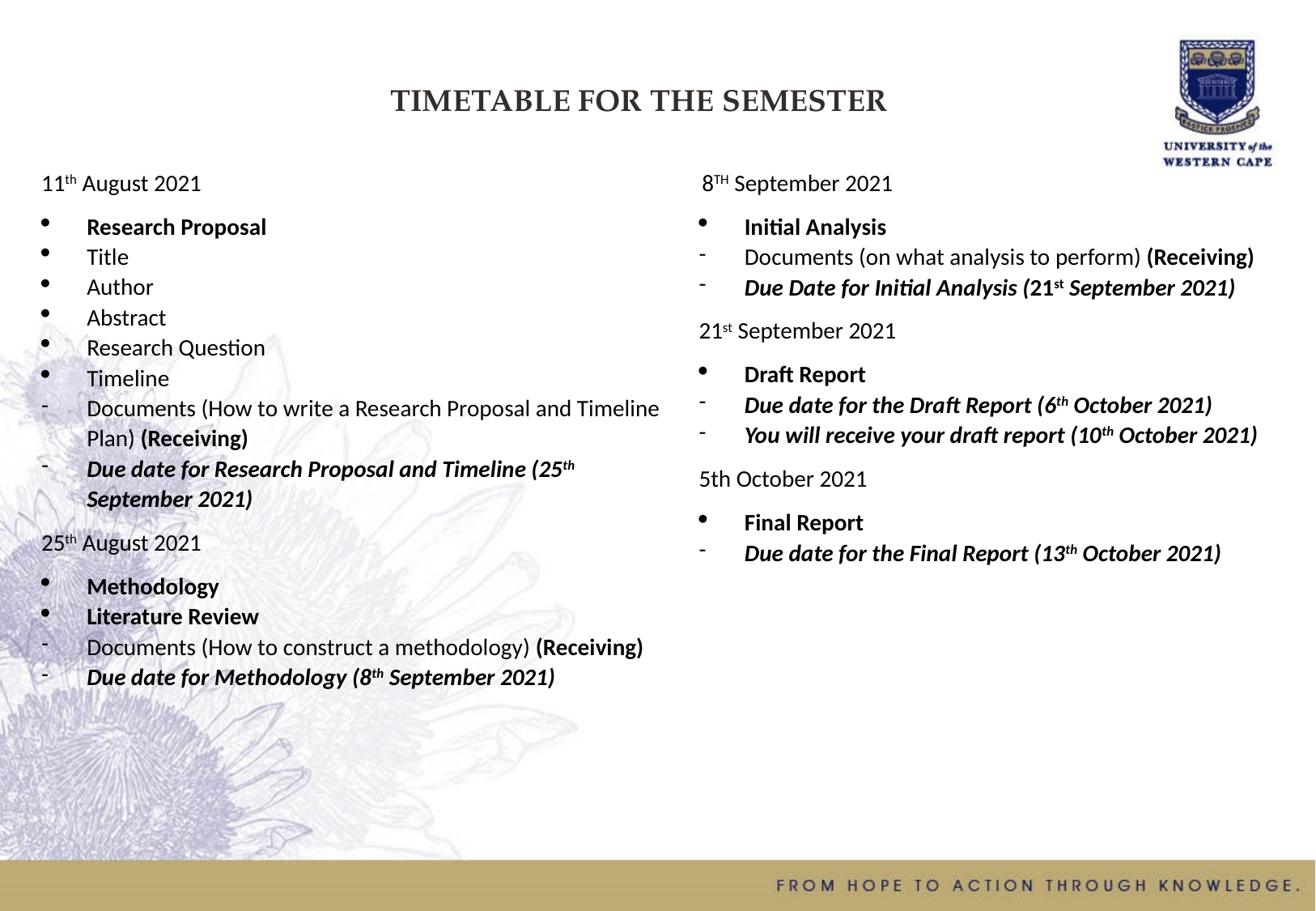

Timetable for the Semester
11th August 2021
Research Proposal
Title
Author
Abstract
Research Question
Timeline
Documents (How to write a Research Proposal and Timeline Plan) (Receiving)
Due date for Research Proposal and Timeline (25th  September 2021)
25th August 2021
Methodology
Literature Review
Documents (How to construct a methodology) (Receiving)
Due date for Methodology (8th September 2021)
 8TH September 2021
Initial Analysis
Documents (on what analysis to perform) (Receiving)
Due Date for Initial Analysis (21st September 2021)
21st September 2021
Draft Report
Due date for the Draft Report (6th October 2021)
You will receive your draft report (10th October 2021)
5th October 2021
Final Report
Due date for the Final Report (13th October 2021)